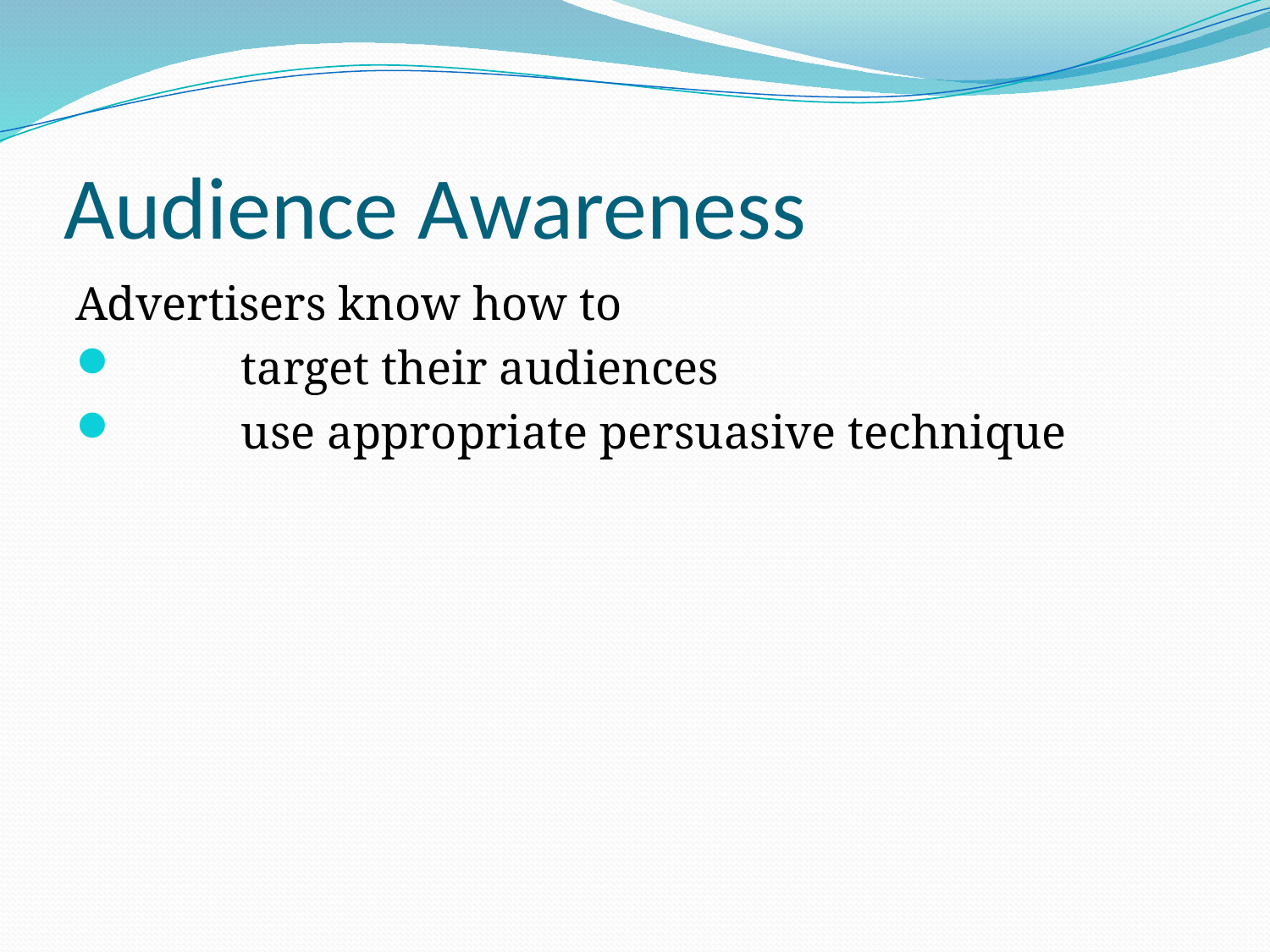

# Audience Awareness
Advertisers know how to
	target their audiences
	use appropriate persuasive technique